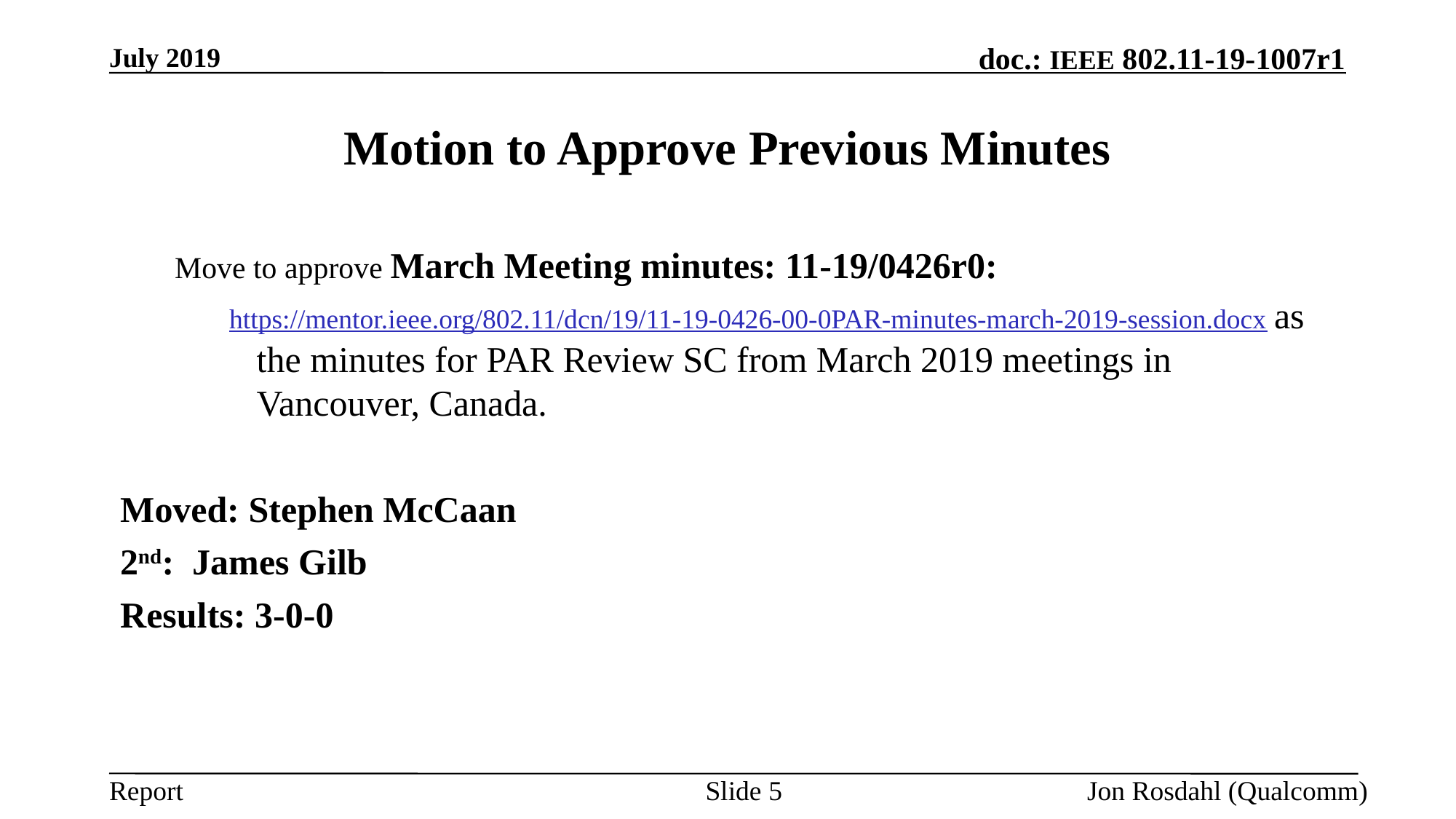

July 2019
# Motion to Approve Previous Minutes
Move to approve March Meeting minutes: 11-19/0426r0:
https://mentor.ieee.org/802.11/dcn/19/11-19-0426-00-0PAR-minutes-march-2019-session.docx as the minutes for PAR Review SC from March 2019 meetings in Vancouver, Canada.

Moved: Stephen McCaan
2nd:  James Gilb
Results: 3-0-0
Slide 5
Jon Rosdahl (Qualcomm)